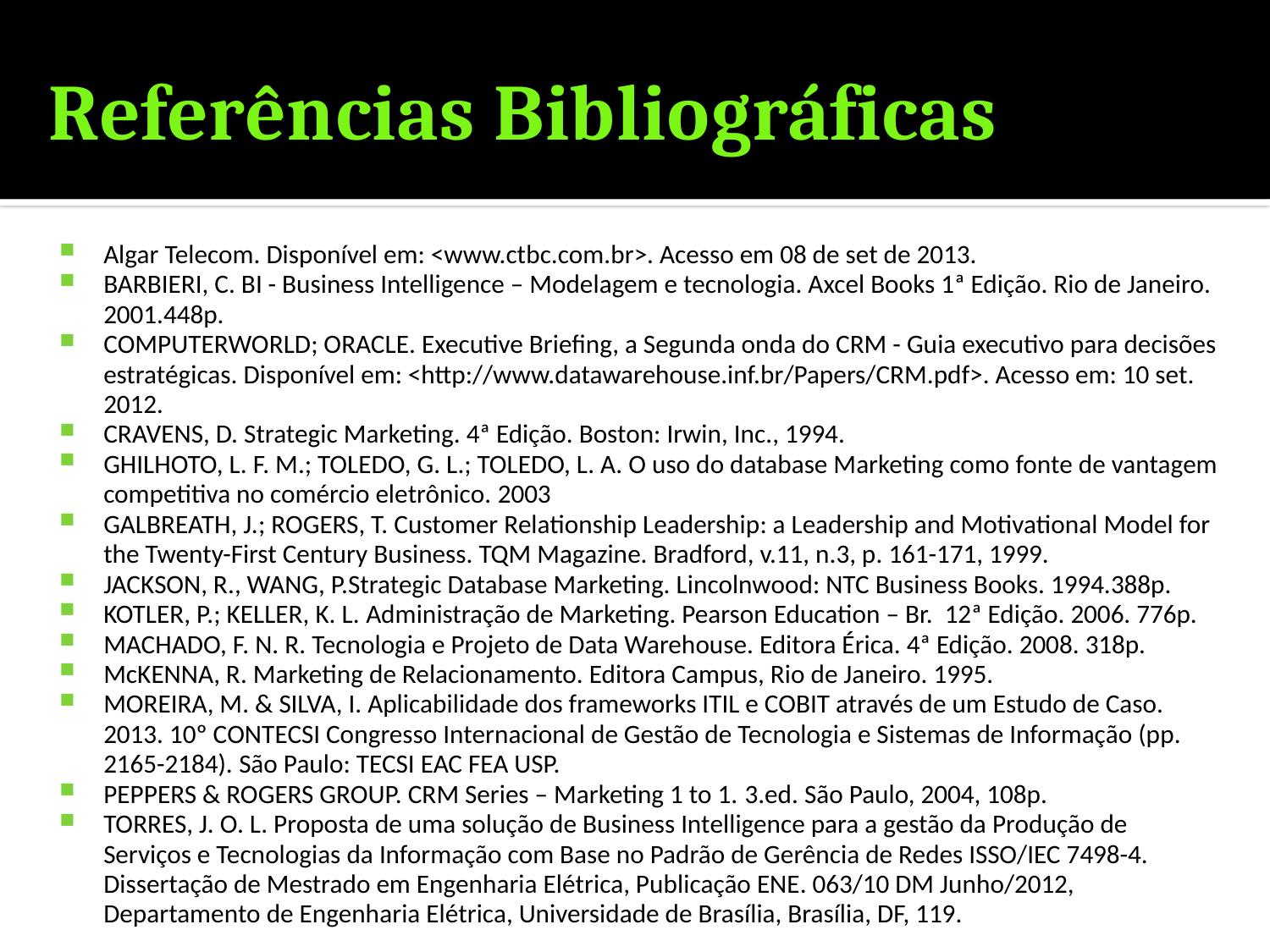

# Referências Bibliográficas
Algar Telecom. Disponível em: <www.ctbc.com.br>. Acesso em 08 de set de 2013.
BARBIERI, C. BI - Business Intelligence – Modelagem e tecnologia. Axcel Books 1ª Edição. Rio de Janeiro. 2001.448p.
COMPUTERWORLD; ORACLE. Executive Briefing, a Segunda onda do CRM - Guia executivo para decisões estratégicas. Disponível em: <http://www.datawarehouse.inf.br/Papers/CRM.pdf>. Acesso em: 10 set. 2012.
CRAVENS, D. Strategic Marketing. 4ª Edição. Boston: Irwin, Inc., 1994.
GHILHOTO, L. F. M.; TOLEDO, G. L.; TOLEDO, L. A. O uso do database Marketing como fonte de vantagem competitiva no comércio eletrônico. 2003
GALBREATH, J.; ROGERS, T. Customer Relationship Leadership: a Leadership and Motivational Model for the Twenty-First Century Business. TQM Magazine. Bradford, v.11, n.3, p. 161-171, 1999.
JACKSON, R., WANG, P.Strategic Database Marketing. Lincolnwood: NTC Business Books. 1994.388p.
KOTLER, P.; KELLER, K. L. Administração de Marketing. Pearson Education – Br.  12ª Edição. 2006. 776p.
MACHADO, F. N. R. Tecnologia e Projeto de Data Warehouse. Editora Érica. 4ª Edição. 2008. 318p.
McKENNA, R. Marketing de Relacionamento. Editora Campus, Rio de Janeiro. 1995.
MOREIRA, M. & SILVA, I. Aplicabilidade dos frameworks ITIL e COBIT através de um Estudo de Caso. 2013. 10º CONTECSI Congresso Internacional de Gestão de Tecnologia e Sistemas de Informação (pp. 2165-2184). São Paulo: TECSI EAC FEA USP.
PEPPERS & ROGERS GROUP. CRM Series – Marketing 1 to 1. 3.ed. São Paulo, 2004, 108p.
TORRES, J. O. L. Proposta de uma solução de Business Intelligence para a gestão da Produção de Serviços e Tecnologias da Informação com Base no Padrão de Gerência de Redes ISSO/IEC 7498-4. Dissertação de Mestrado em Engenharia Elétrica, Publicação ENE. 063/10 DM Junho/2012, Departamento de Engenharia Elétrica, Universidade de Brasília, Brasília, DF, 119.